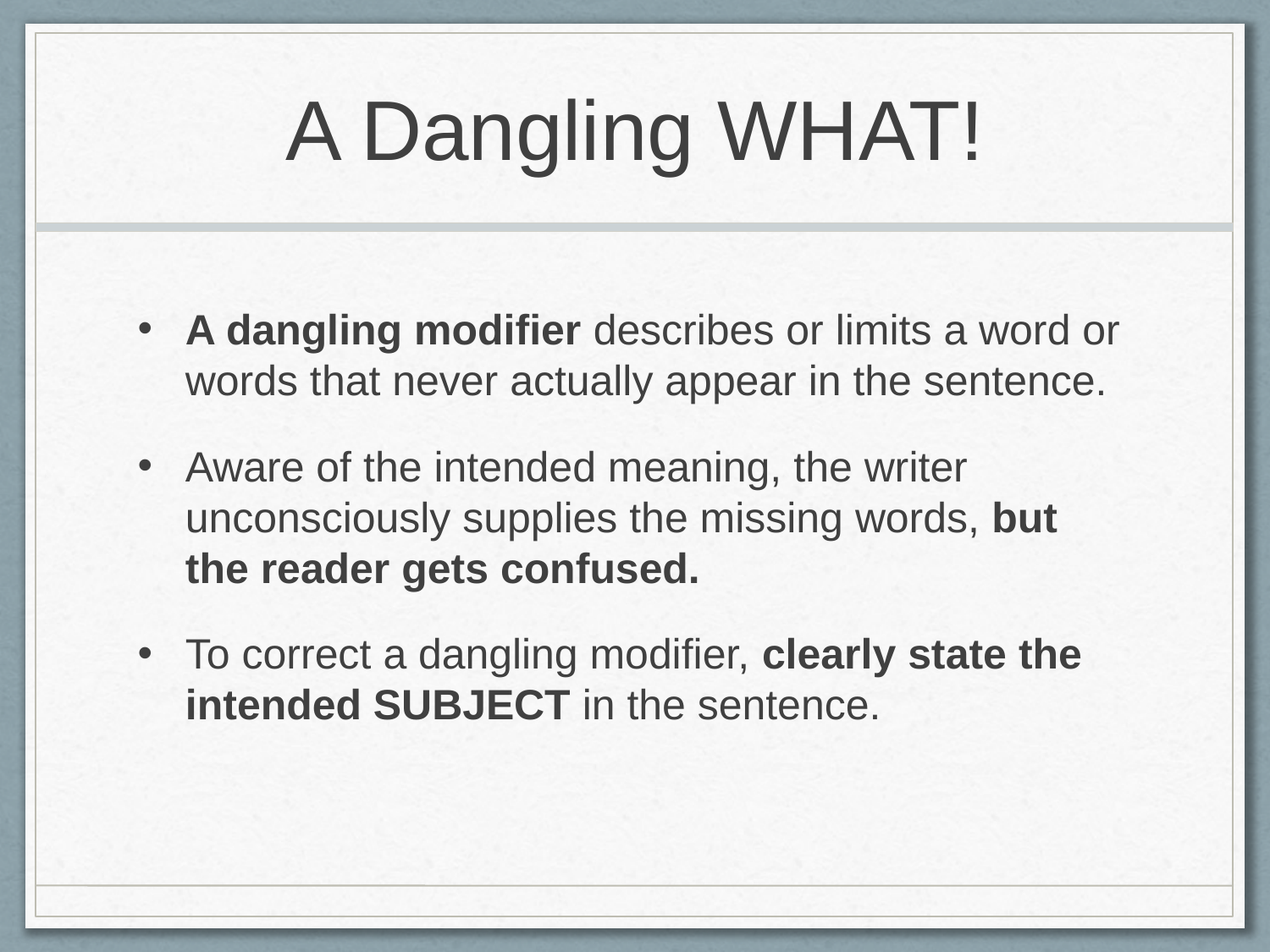

# A Dangling WHAT!
A dangling modifier describes or limits a word or words that never actually appear in the sentence.
Aware of the intended meaning, the writer unconsciously supplies the missing words, but the reader gets confused.
To correct a dangling modifier, clearly state the intended SUBJECT in the sentence.